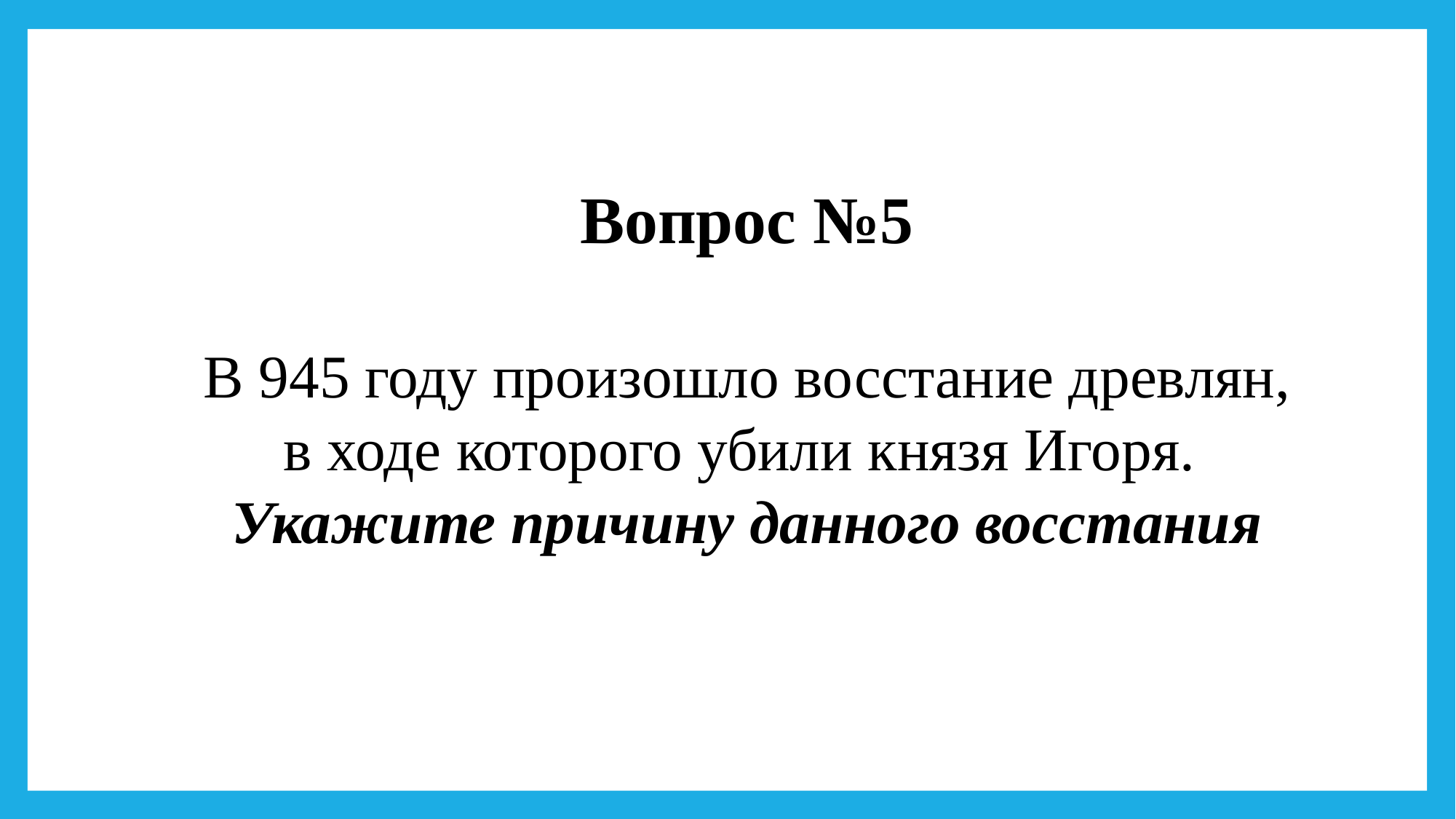

Вопрос №5

В 945 году произошло восстание древлян, в ходе которого убили князя Игоря.
Укажите причину данного восстания